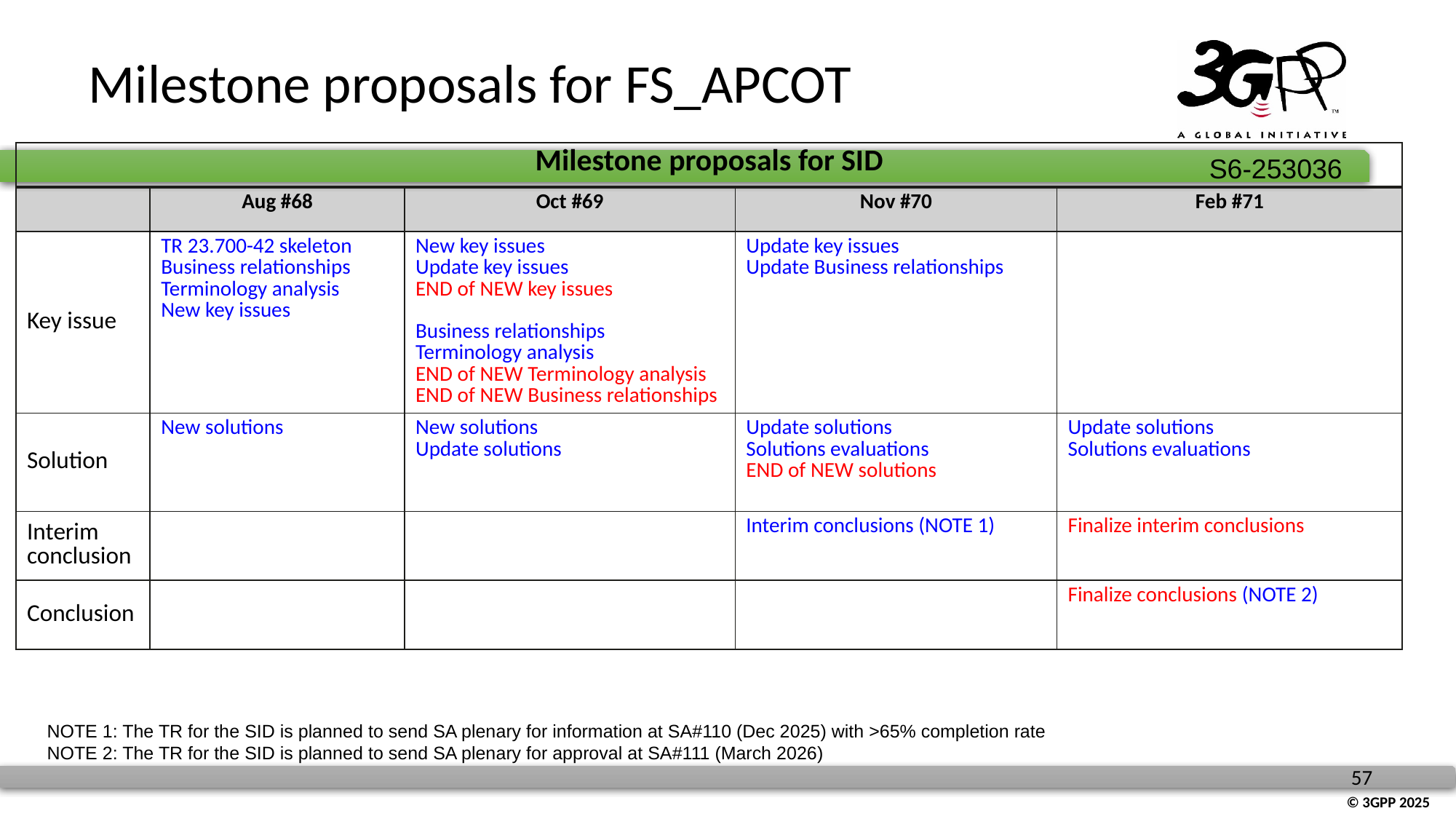

# Milestone proposals for FS_APCOT
| Milestone proposals for SID |  |  |  |  |
| --- | --- | --- | --- | --- |
|  | Aug #68 | Oct #69 | Nov #70 | Feb #71 |
| Key issue | TR 23.700-42 skeleton Business relationships Terminology analysis New key issues | New key issues Update key issues END of NEW key issues Business relationships Terminology analysis END of NEW Terminology analysis END of NEW Business relationships | Update key issues Update Business relationships |  |
| Solution | New solutions | New solutions Update solutions | Update solutions Solutions evaluations END of NEW solutions | Update solutions Solutions evaluations |
| Interim conclusion |  |  | Interim conclusions (NOTE 1) | Finalize interim conclusions |
| Conclusion |  |  |  | Finalize conclusions (NOTE 2) |
NOTE 1: The TR for the SID is planned to send SA plenary for information at SA#110 (Dec 2025) with >65% completion rate
NOTE 2: The TR for the SID is planned to send SA plenary for approval at SA#111 (March 2026)